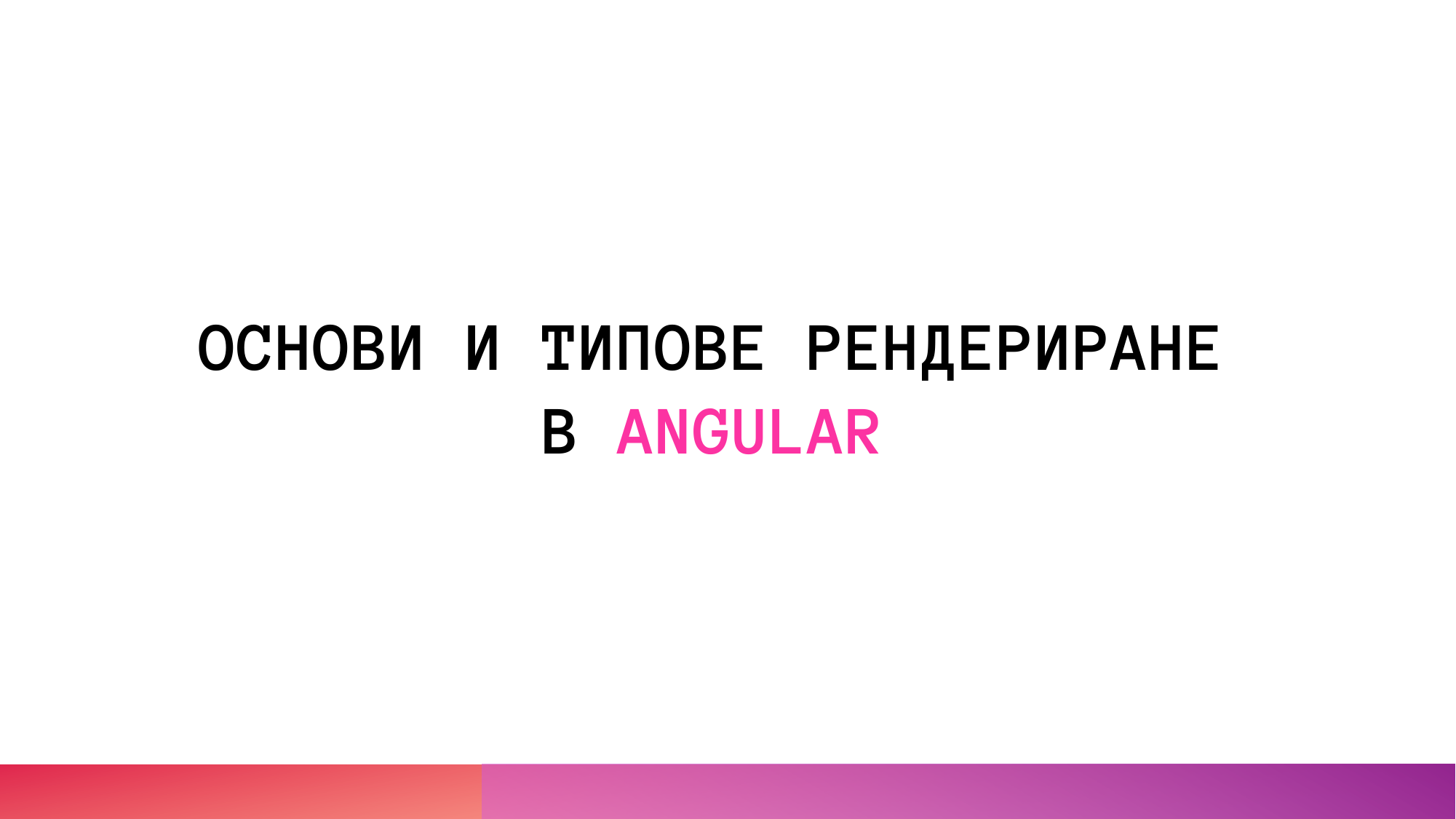

# ОСНОВИ И ТИПОВЕ РЕНДЕРИРАНЕ В ANGULAR